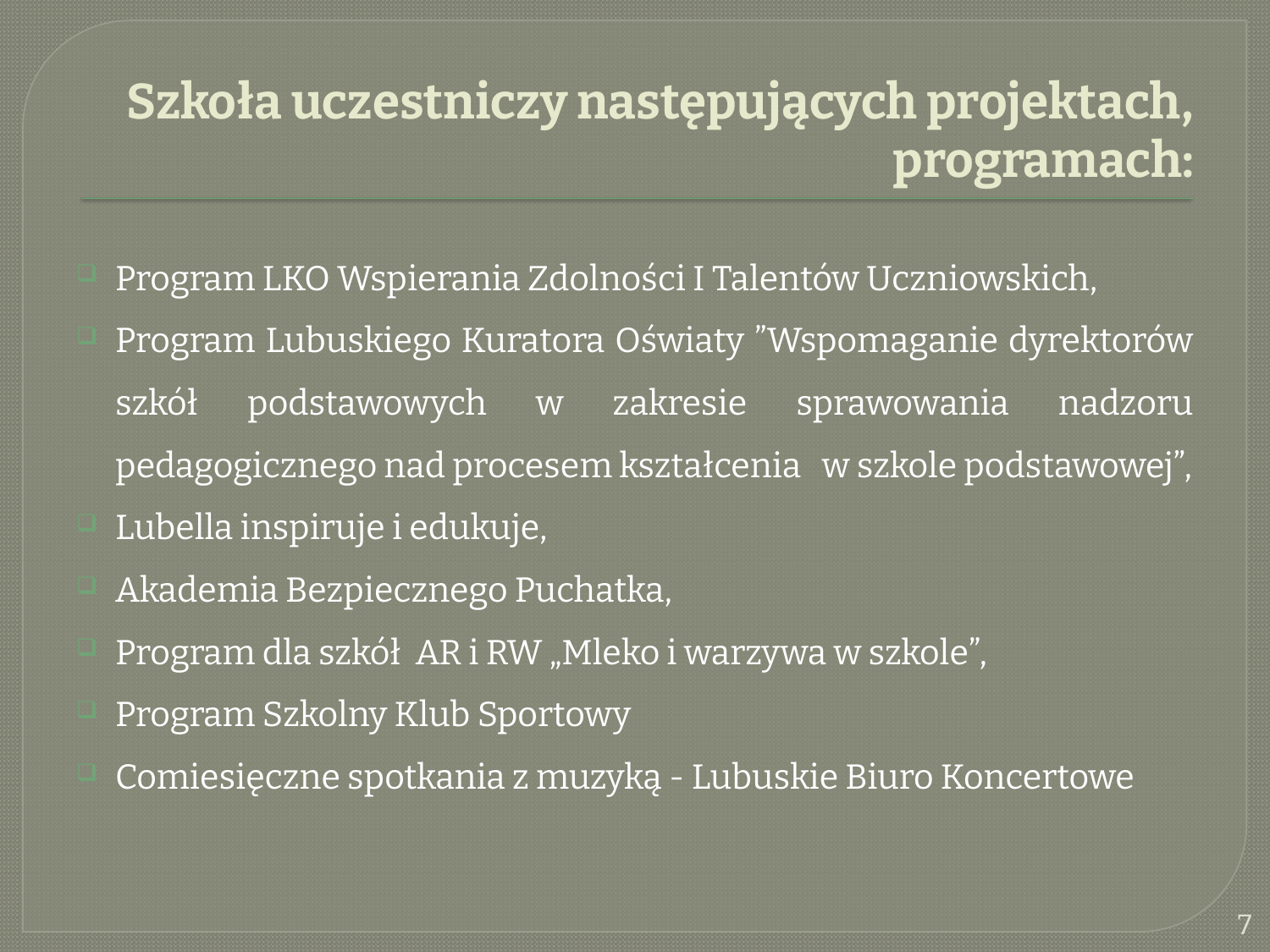

# Szkoła uczestniczy następujących projektach, programach:
Program LKO Wspierania Zdolności I Talentów Uczniowskich,
Program Lubuskiego Kuratora Oświaty ”Wspomaganie dyrektorów szkół podstawowych w zakresie sprawowania nadzoru pedagogicznego nad procesem kształcenia   w szkole podstawowej”,
Lubella inspiruje i edukuje,
Akademia Bezpiecznego Puchatka,
Program dla szkół  AR i RW „Mleko i warzywa w szkole”,
Program Szkolny Klub Sportowy
Comiesięczne spotkania z muzyką - Lubuskie Biuro Koncertowe
7